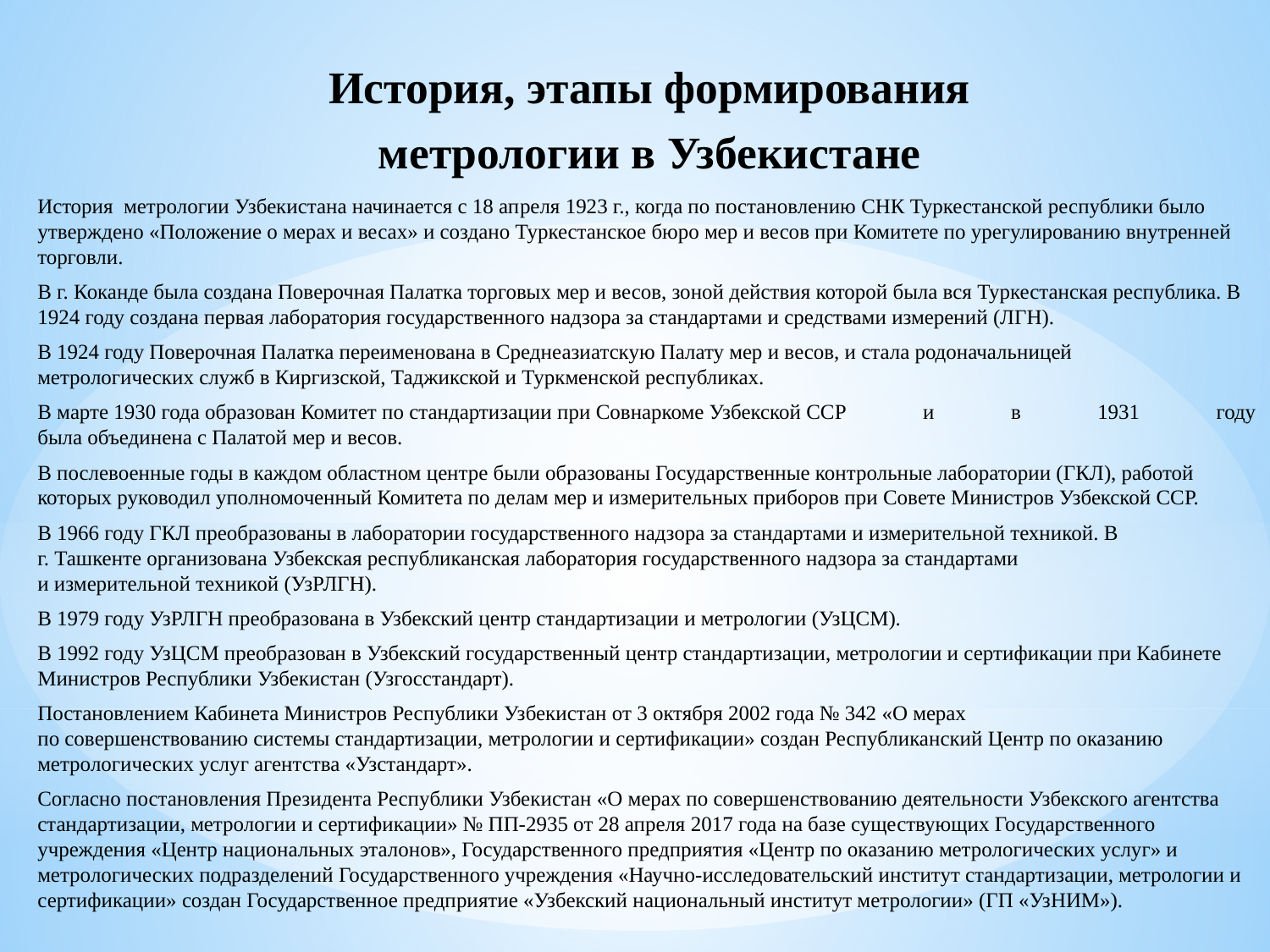

История, этапы формирования метрологии в Узбекистане

История  метрологии Узбекистана начинается с 18 ап­реля 1923 г., когда по постановлению СНК Туркестанской республики было утверждено «Положение о мерах и весах» и создано Туркестанское бюро мер и весов при Комитете по урегулированию внутренней торговли.
В г. Коканде была создана Поверочная Палатка торговых мер и весов, зоной действия которой была вся Туркестанская республика. В 1924 году создана первая лаборатория государственного надзора за стандартами и средствами измерений (ЛГН).
В 1924 году Поверочная Палатка переименована в Среднеазиатскую Палату мер и весов, и стала родоначальницей метрологических служб в Киргизской, Таджикской и Туркменской республиках.
В марте 1930 года образован Комитет по стандартизации при Совнаркоме Узбекской ССР и в 1931 году была объединена с Палатой мер и весов.
В послевоенные годы в каждом областном центре были образованы Государственные контрольные лаборатории (ГКЛ), работой которых руководил уполномоченный Комитета по делам мер и измерительных приборов при Совете Министров Узбекской ССР.
В 1966 году ГКЛ преобразованы в лаборатории государственного надзора за стандартами и измерительной техникой. В г. Ташкенте организована Узбекская республиканская лаборатория государственного надзора за стандартами и измерительной техникой (УзРЛГН).
В 1979 году УзРЛГН преобразована в Узбекский центр стандартизации и метрологии (УзЦСМ).
В 1992 году УзЦСМ преобразован в Узбекский государственный центр стандартизации, метрологии и сертификации при Кабинете Министров Республики Узбекистан (Узгосстандарт).
Постановлением Кабинета Министров Республики Узбекистан от 3 октября 2002 года № 342 «О мерах по совершенствованию системы стандартизации, метрологии и сертификации» создан Республиканский Центр по оказанию метрологических услуг агентства «Узстандарт».
Согласно постановления Президента Республики Узбекистан «О мерах по совершенствованию деятельности Узбекского агентства стандартизации, метрологии и сертификации» № ПП-2935 от 28 апреля 2017 года на базе существующих Государственного учреждения «Центр национальных эталонов», Государственного предприятия «Центр по оказанию метрологических услуг» и метрологических подразделений Государственного учреждения «Научно-исследовательский институт стандартизации, метрологии и сертификации» создан Государственное предприятие «Узбекский национальный институт метрологии» (ГП «УзНИМ»).